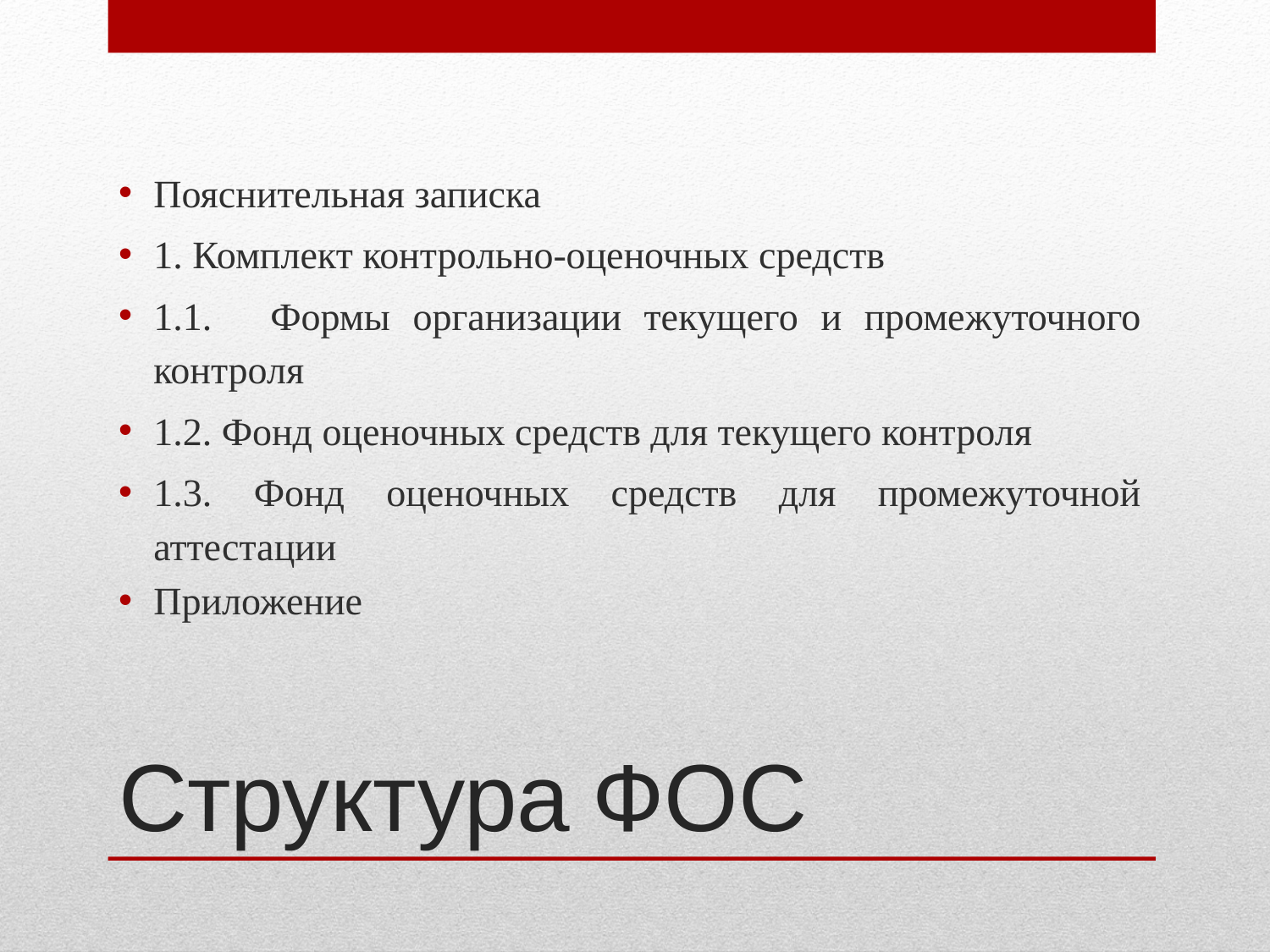

Пояснительная записка
1. Комплект контрольно-оценочных средств
1.1.	Формы организации текущего и промежуточного контроля
1.2. Фонд оценочных средств для текущего контроля
1.3. Фонд оценочных средств для промежуточной аттестации
Приложение
# Структура ФОС